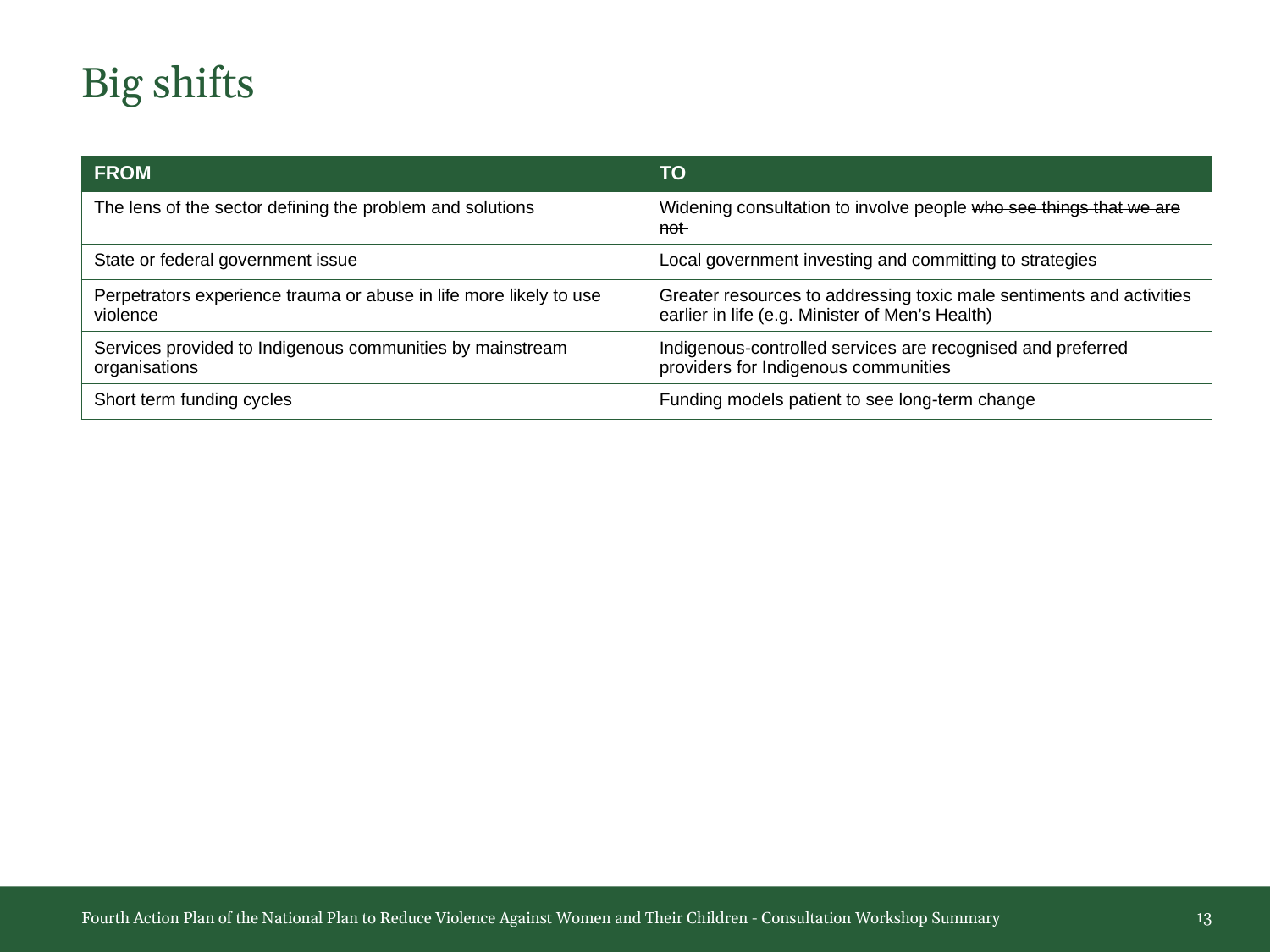

# Big shifts
| FROM | TO |
| --- | --- |
| The lens of the sector defining the problem and solutions | Widening consultation to involve people who see things that we are not |
| State or federal government issue | Local government investing and committing to strategies |
| Perpetrators experience trauma or abuse in life more likely to use violence | Greater resources to addressing toxic male sentiments and activities earlier in life (e.g. Minister of Men’s Health) |
| Services provided to Indigenous communities by mainstream organisations | Indigenous-controlled services are recognised and preferred providers for Indigenous communities |
| Short term funding cycles | Funding models patient to see long-term change |
Fourth Action Plan of the National Plan to Reduce Violence Against Women and Their Children - Consultation Workshop Summary
13